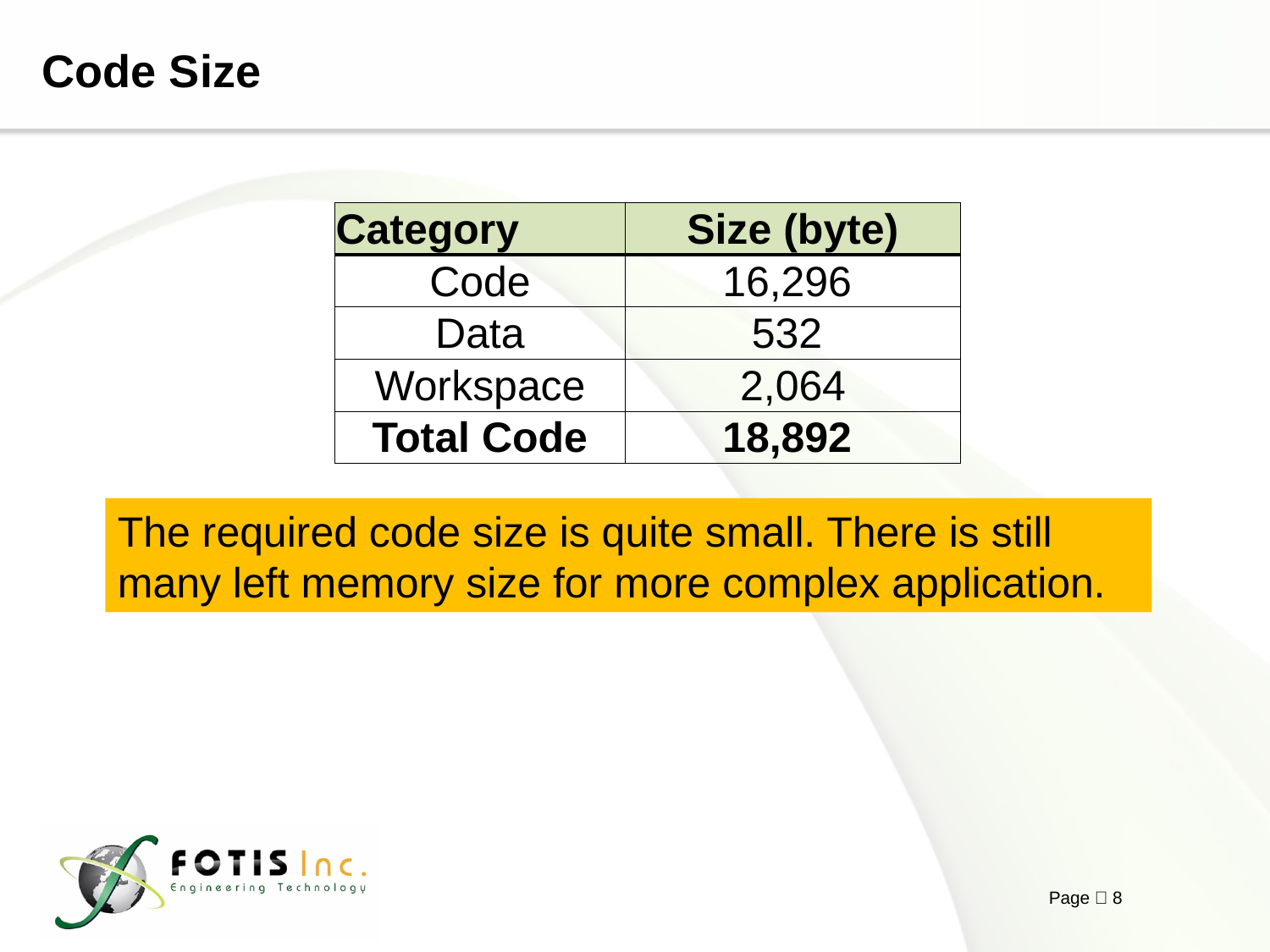

# Code Size
| Category | Size (byte) |
| --- | --- |
| Code | 16,296 |
| Data | 532 |
| Workspace | 2,064 |
| Total Code | 18,892 |
The required code size is quite small. There is still many left memory size for more complex application.